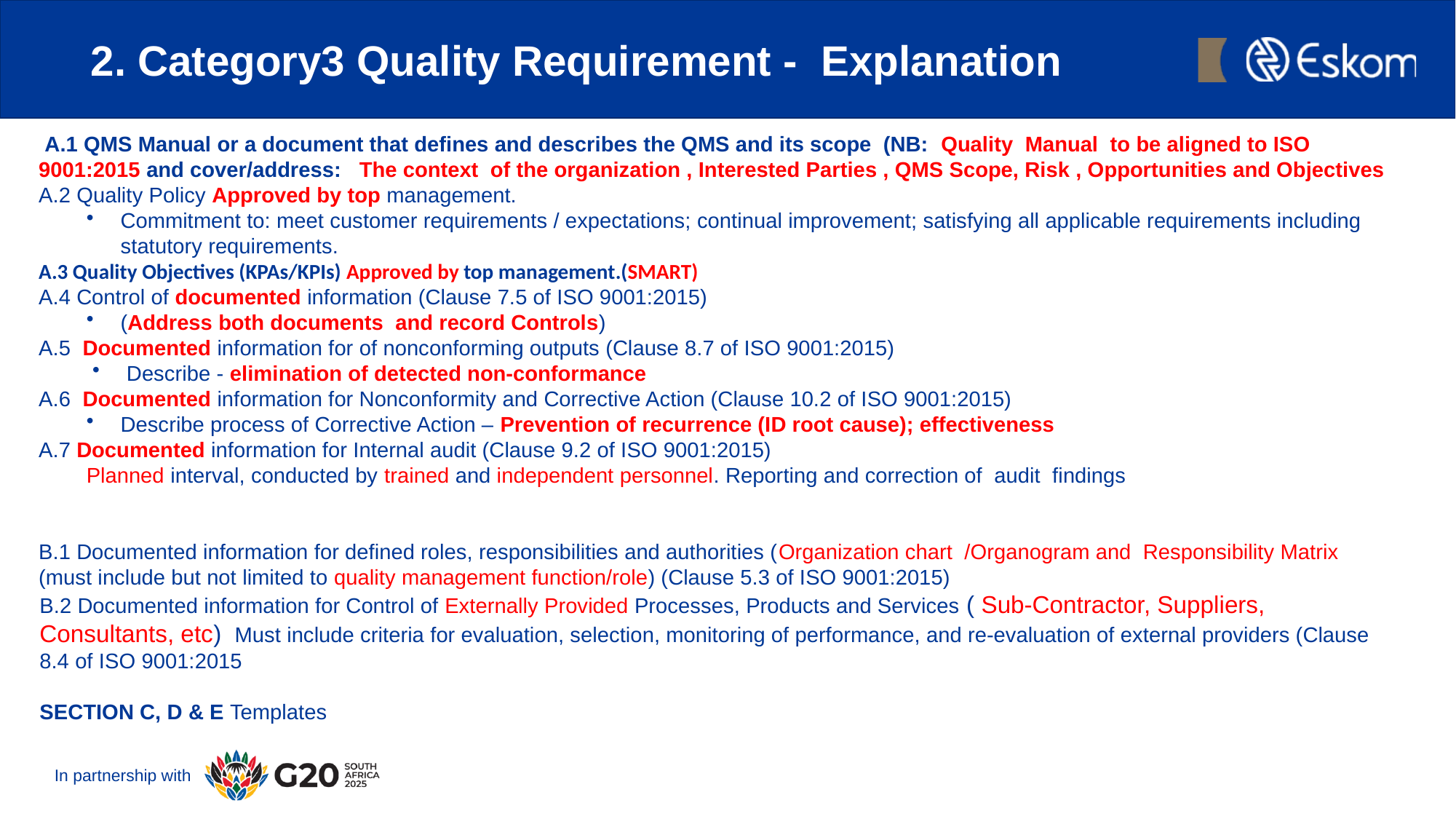

# 2. Category3 Quality Requirement -  Explanation
 A.1 QMS Manual or a document that defines and describes the QMS and its scope  (NB:  Quality  Manual  to be aligned to ISO 9001:2015 and cover/address:   The context  of the organization , Interested Parties , QMS Scope, Risk , Opportunities and Objectives
A.2 Quality Policy Approved by top management.
Commitment to: meet customer requirements / expectations; continual improvement; satisfying all applicable requirements including statutory requirements.
A.3 Quality Objectives (KPAs/KPIs) Approved by top management.(SMART)
A.4 Control of documented information (Clause 7.5 of ISO 9001:2015)
(Address both documents  and record Controls)
A.5  Documented information for of nonconforming outputs (Clause 8.7 of ISO 9001:2015)
Describe - elimination of detected non-conformance
A.6  Documented information for Nonconformity and Corrective Action (Clause 10.2 of ISO 9001:2015)
Describe process of Corrective Action – Prevention of recurrence (ID root cause); effectiveness
A.7 Documented information for Internal audit (Clause 9.2 of ISO 9001:2015)
Planned interval, conducted by trained and independent personnel. Reporting and correction of  audit  findings

B.1 Documented information for defined roles, responsibilities and authorities (Organization chart  /Organogram and  Responsibility Matrix (must include but not limited to quality management function/role) (Clause 5.3 of ISO 9001:2015)
B.2 Documented information for Control of Externally Provided Processes, Products and Services ( Sub-Contractor, Suppliers, Consultants, etc)  Must include criteria for evaluation, selection, monitoring of performance, and re-evaluation of external providers (Clause 8.4 of ISO 9001:2015

SECTION C, D & E Templates